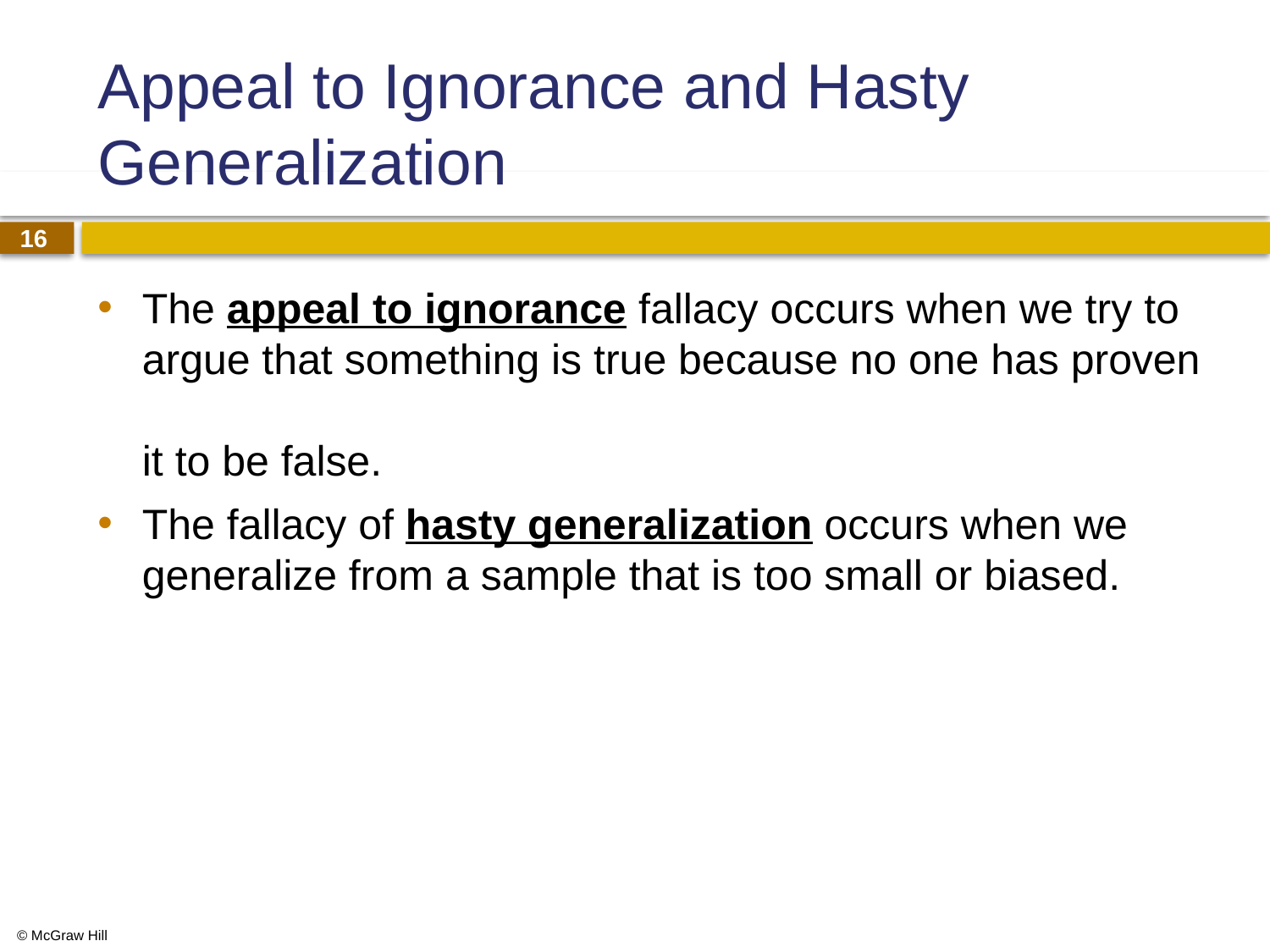

# Appeal to Ignorance and Hasty Generalization
The appeal to ignorance fallacy occurs when we try to argue that something is true because no one has proven
it to be false.
The fallacy of hasty generalization occurs when we generalize from a sample that is too small or biased.